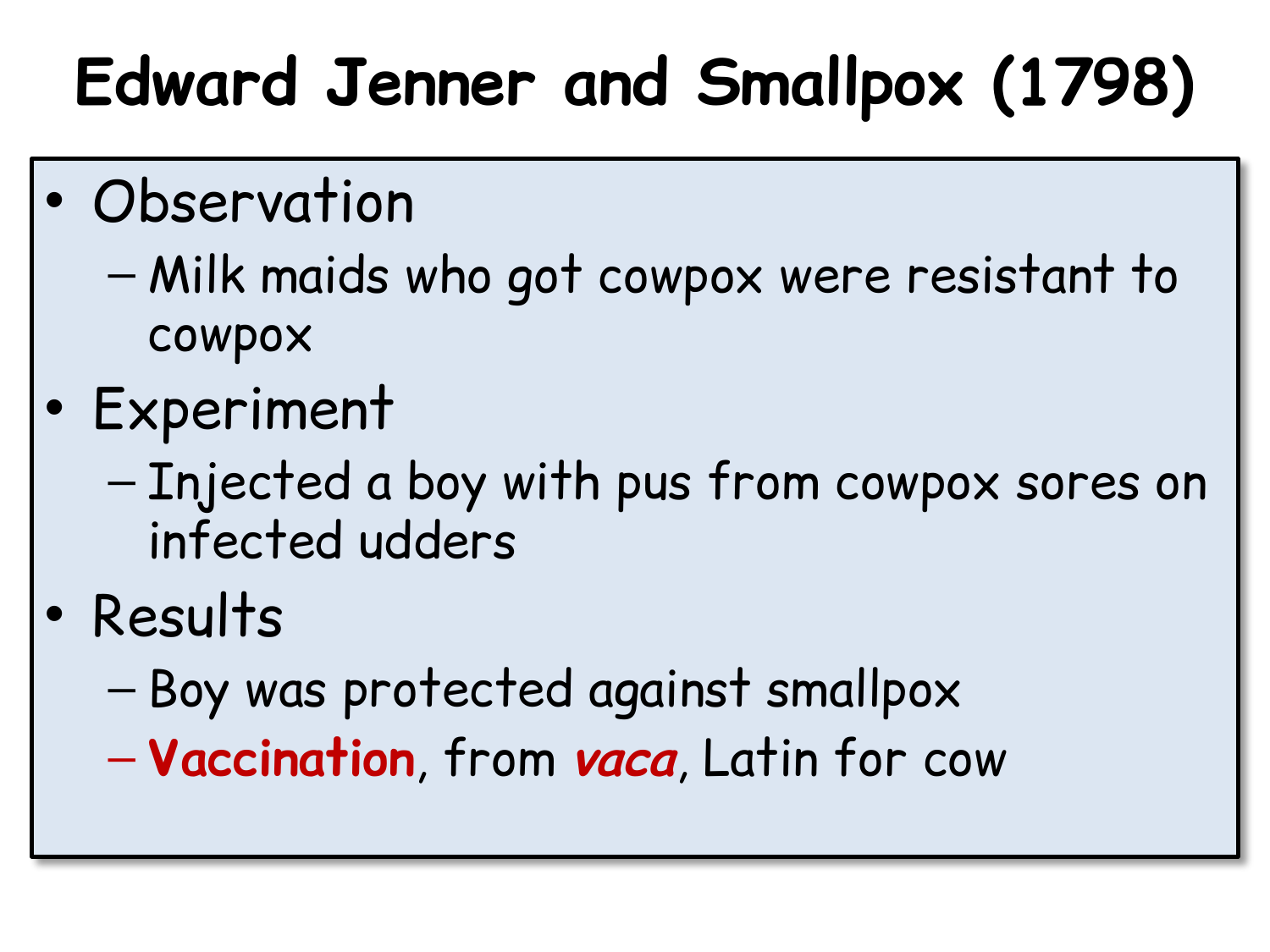

# Edward Jenner and Smallpox (1798)
Observation
Milk maids who got cowpox were resistant to cowpox
Experiment
Injected a boy with pus from cowpox sores on infected udders
Results
Boy was protected against smallpox
Vaccination, from vaca, Latin for cow